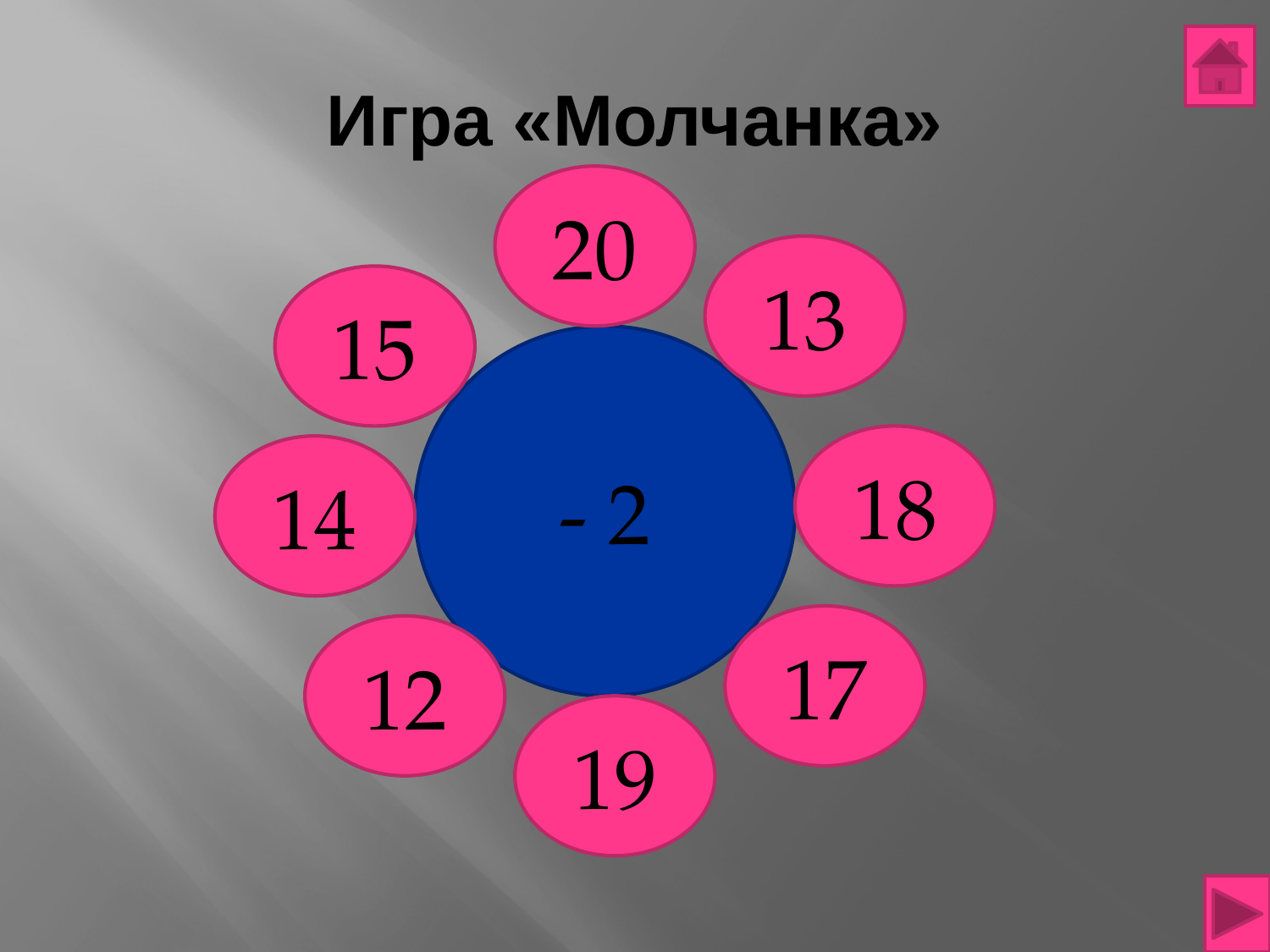

# Игра «Молчанка»
20
13
15
- 2
18
14
17
12
19